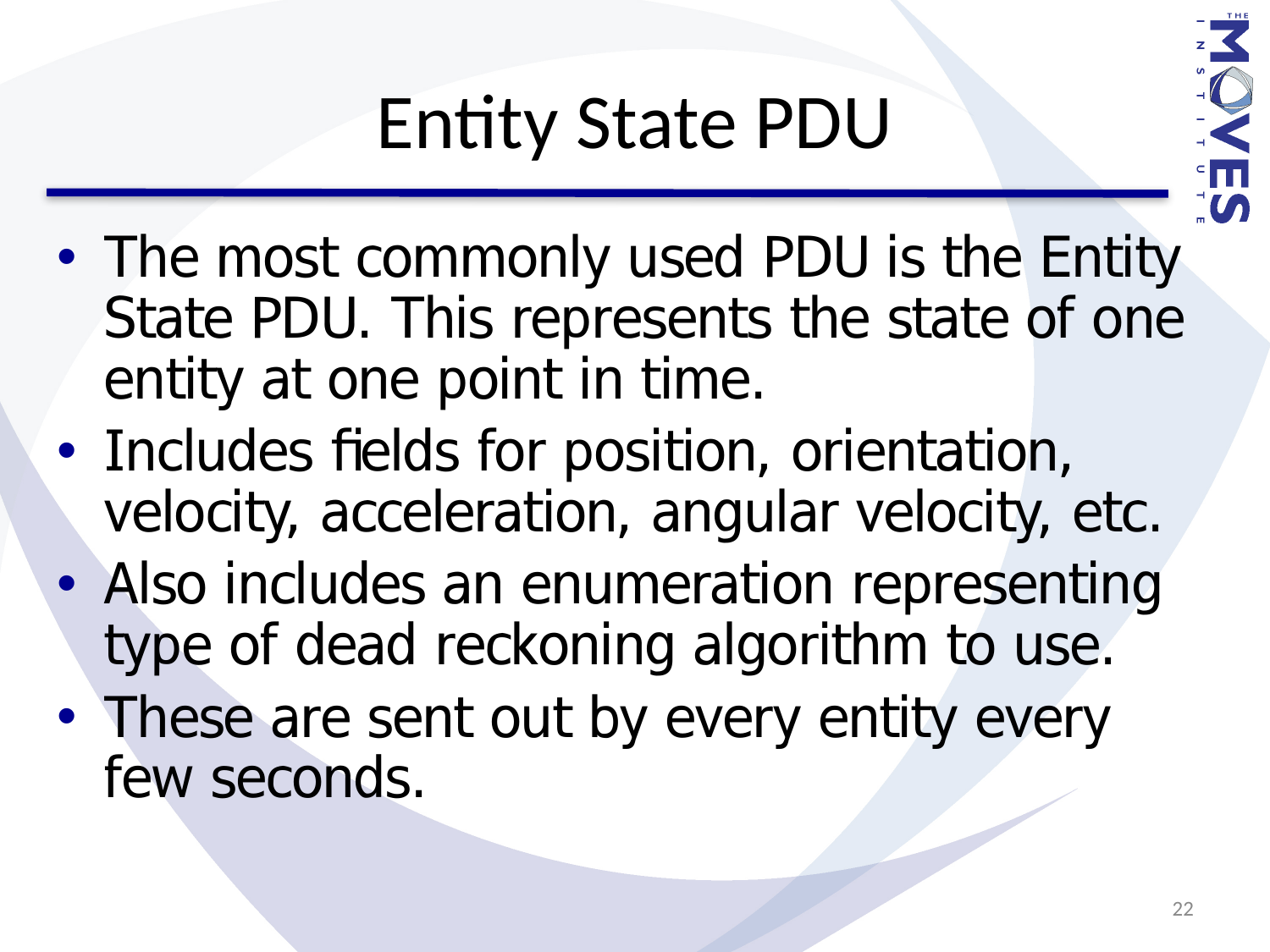

# Entity State PDU
The most commonly used PDU is the Entity State PDU. This represents the state of one entity at one point in time.
Includes fields for position, orientation, velocity, acceleration, angular velocity, etc.
Also includes an enumeration representing type of dead reckoning algorithm to use.
These are sent out by every entity every few seconds.
22